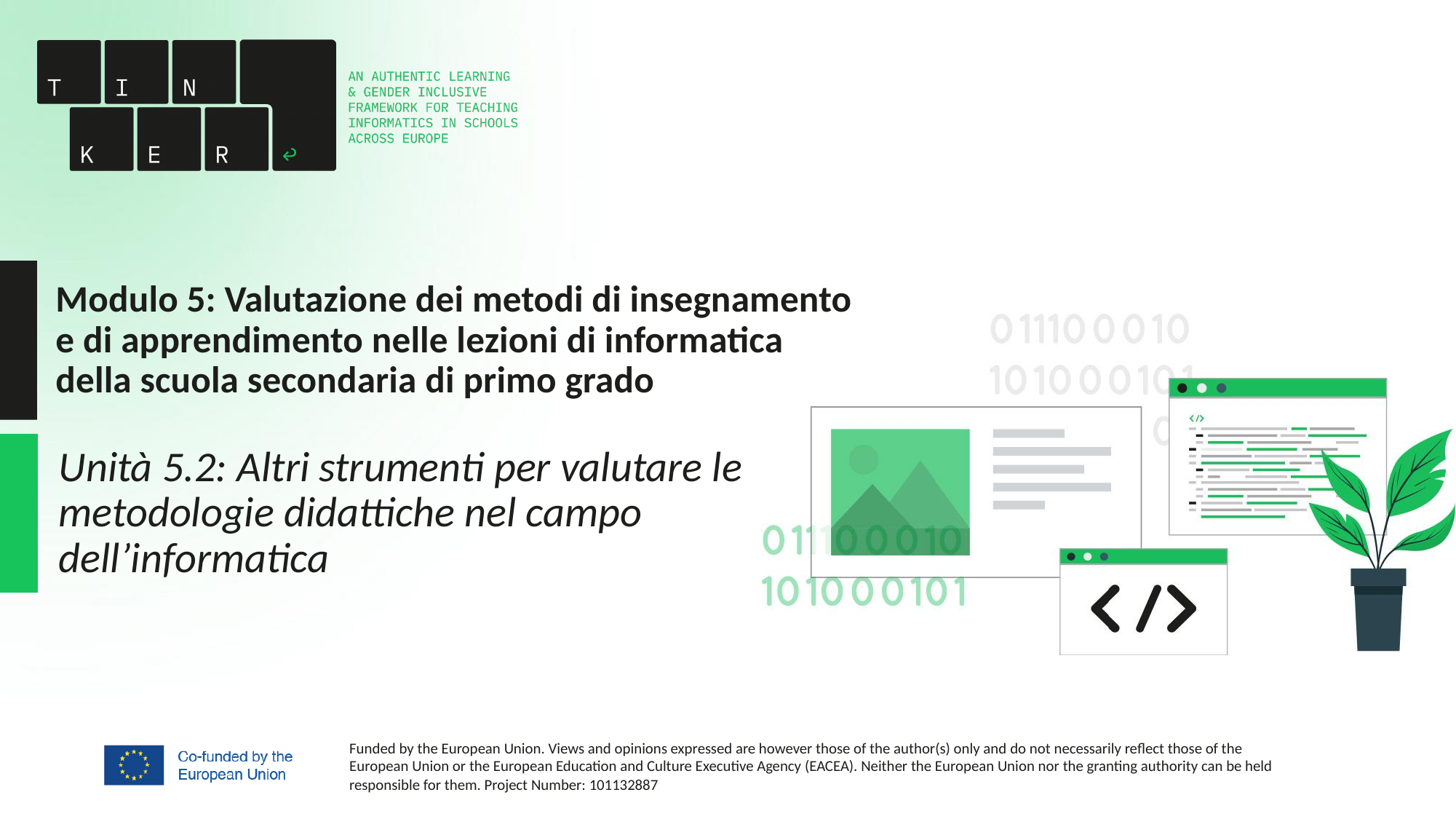

# Modulo 5: Valutazione dei metodi di insegnamento e di apprendimento nelle lezioni di informatica della scuola secondaria di primo grado
Unità 5.2: Altri strumenti per valutare le metodologie didattiche nel campo dell’informatica